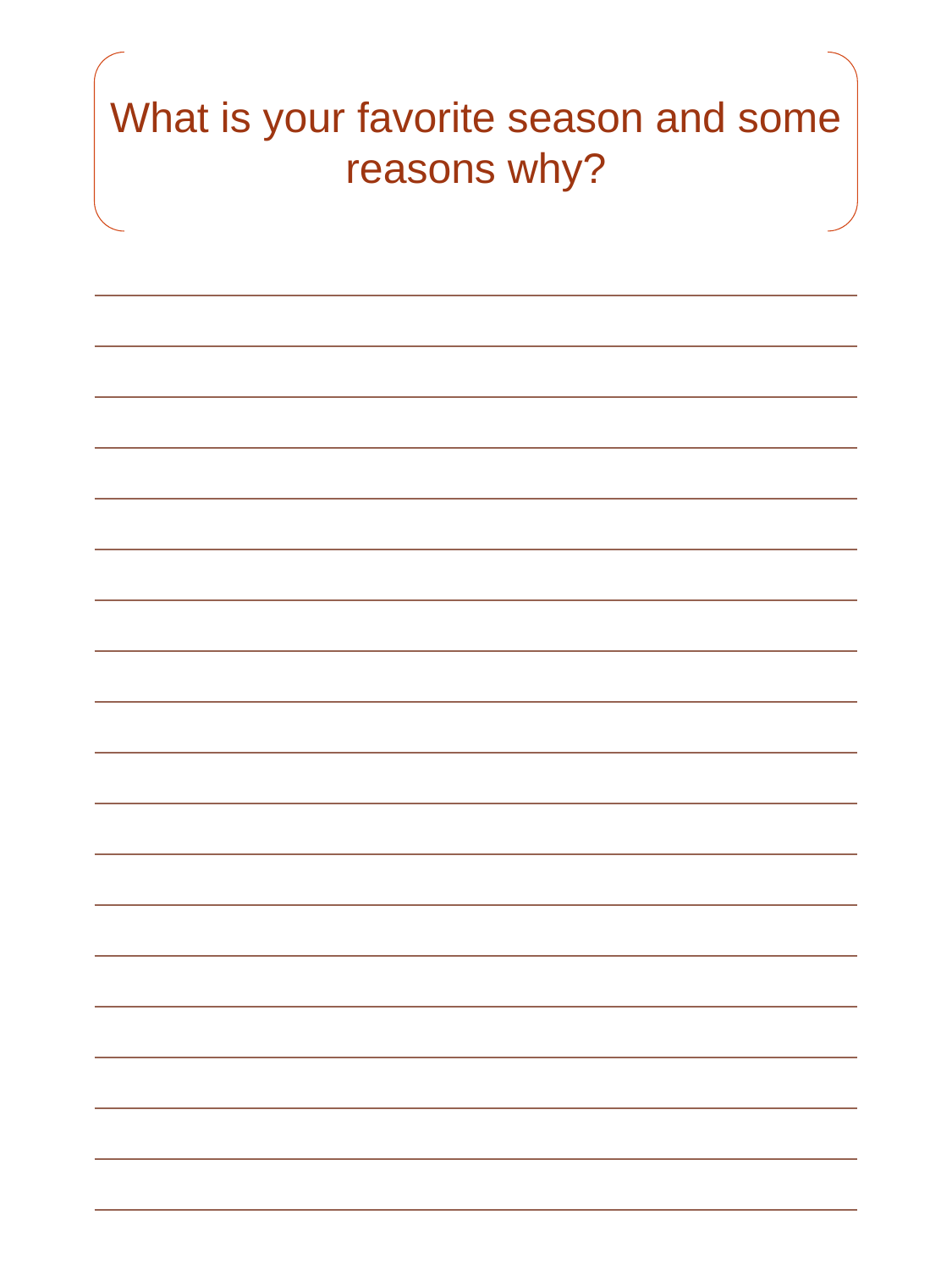

What is your favorite season and some reasons why?
|  |
| --- |
|  |
|  |
|  |
|  |
|  |
|  |
|  |
|  |
|  |
|  |
|  |
|  |
|  |
|  |
|  |
|  |
|  |